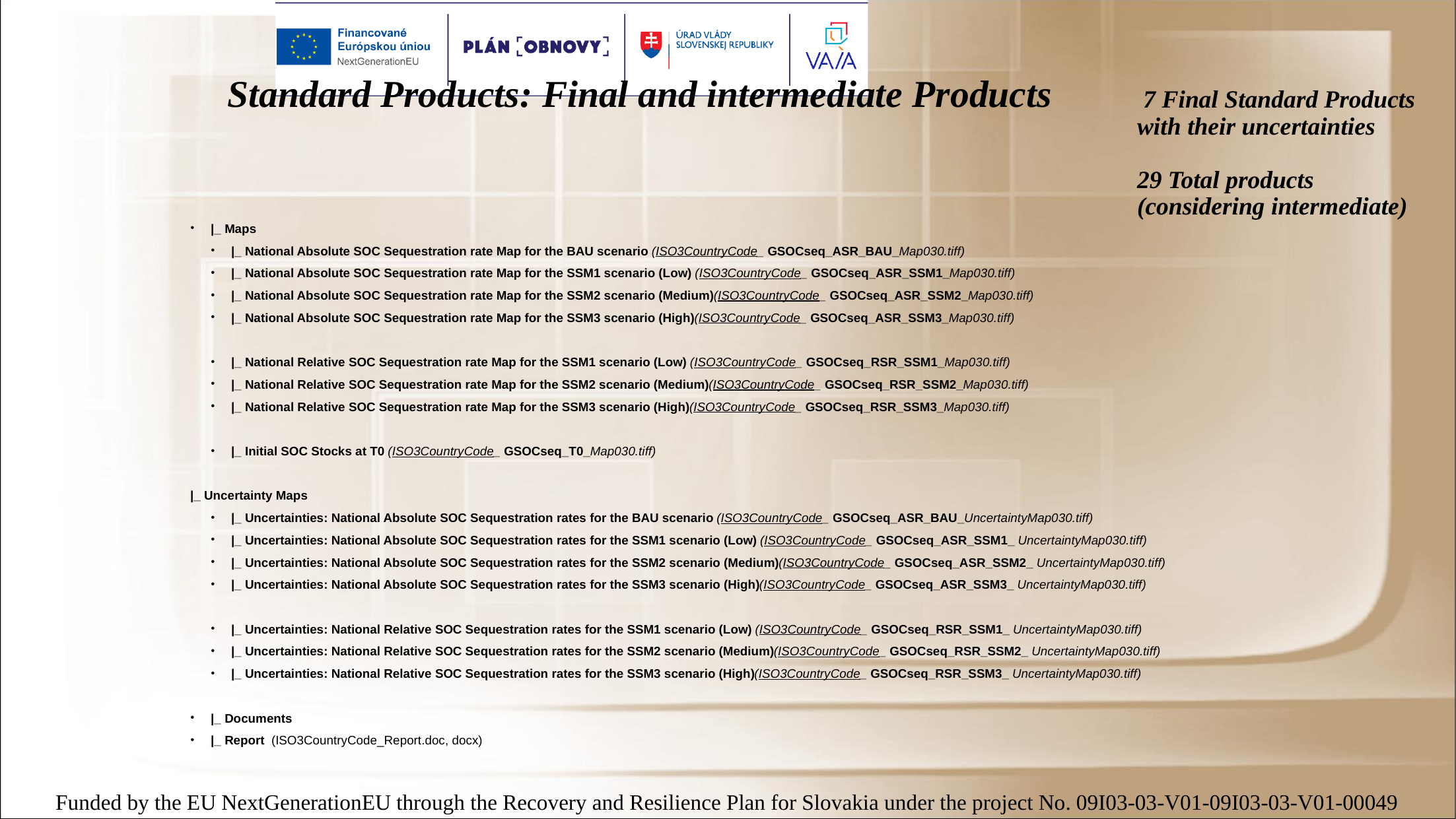

7 Final Standard Products with their uncertainties

29 Total products
(considering intermediate)
# Standard Products: Final and intermediate Products
|_ Maps
|_ National Absolute SOC Sequestration rate Map for the BAU scenario (ISO3CountryCode_ GSOCseq_ASR_BAU_Map030.tiff)
|_ National Absolute SOC Sequestration rate Map for the SSM1 scenario (Low) (ISO3CountryCode_ GSOCseq_ASR_SSM1_Map030.tiff)
|_ National Absolute SOC Sequestration rate Map for the SSM2 scenario (Medium)(ISO3CountryCode_ GSOCseq_ASR_SSM2_Map030.tiff)
|_ National Absolute SOC Sequestration rate Map for the SSM3 scenario (High)(ISO3CountryCode_ GSOCseq_ASR_SSM3_Map030.tiff)

|_ National Relative SOC Sequestration rate Map for the SSM1 scenario (Low) (ISO3CountryCode_ GSOCseq_RSR_SSM1_Map030.tiff)
|_ National Relative SOC Sequestration rate Map for the SSM2 scenario (Medium)(ISO3CountryCode_ GSOCseq_RSR_SSM2_Map030.tiff)
|_ National Relative SOC Sequestration rate Map for the SSM3 scenario (High)(ISO3CountryCode_ GSOCseq_RSR_SSM3_Map030.tiff)

|_ Initial SOC Stocks at T0 (ISO3CountryCode_ GSOCseq_T0_Map030.tiff)
|_ Uncertainty Maps
|_ Uncertainties: National Absolute SOC Sequestration rates for the BAU scenario (ISO3CountryCode_ GSOCseq_ASR_BAU_UncertaintyMap030.tiff)
|_ Uncertainties: National Absolute SOC Sequestration rates for the SSM1 scenario (Low) (ISO3CountryCode_ GSOCseq_ASR_SSM1_ UncertaintyMap030.tiff)
|_ Uncertainties: National Absolute SOC Sequestration rates for the SSM2 scenario (Medium)(ISO3CountryCode_ GSOCseq_ASR_SSM2_ UncertaintyMap030.tiff)
|_ Uncertainties: National Absolute SOC Sequestration rates for the SSM3 scenario (High)(ISO3CountryCode_ GSOCseq_ASR_SSM3_ UncertaintyMap030.tiff)

|_ Uncertainties: National Relative SOC Sequestration rates for the SSM1 scenario (Low) (ISO3CountryCode_ GSOCseq_RSR_SSM1_ UncertaintyMap030.tiff)
|_ Uncertainties: National Relative SOC Sequestration rates for the SSM2 scenario (Medium)(ISO3CountryCode_ GSOCseq_RSR_SSM2_ UncertaintyMap030.tiff)
|_ Uncertainties: National Relative SOC Sequestration rates for the SSM3 scenario (High)(ISO3CountryCode_ GSOCseq_RSR_SSM3_ UncertaintyMap030.tiff)

|_ Documents
|_ Report  (ISO3CountryCode_Report.doc, docx)